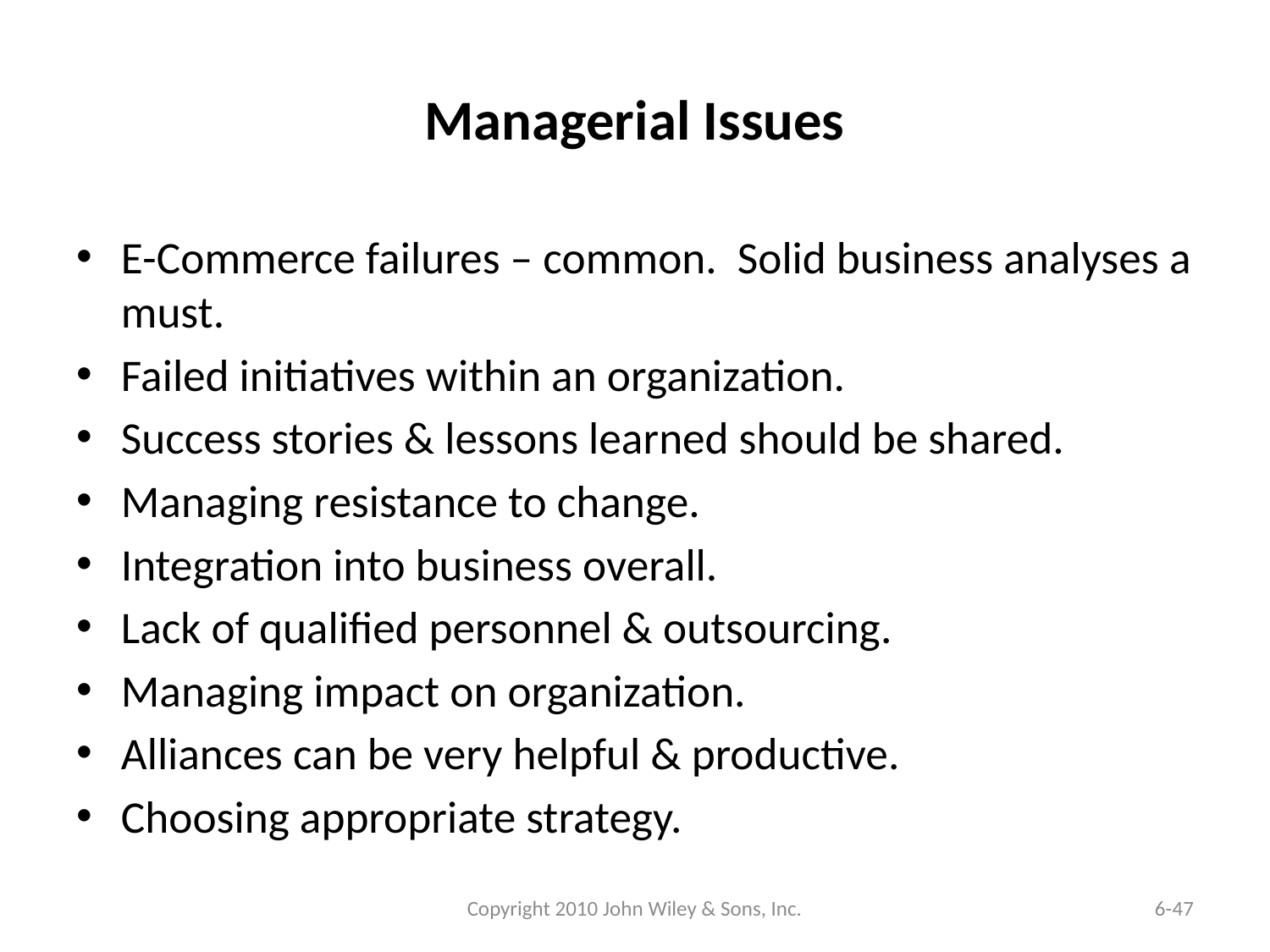

# Managerial Issues
E-Commerce failures – common.  Solid business analyses a must.
Failed initiatives within an organization.
Success stories & lessons learned should be shared.
Managing resistance to change.
Integration into business overall.
Lack of qualified personnel & outsourcing.
Managing impact on organization.
Alliances can be very helpful & productive.
Choosing appropriate strategy.

Copyright 2010 John Wiley & Sons, Inc.
6-47